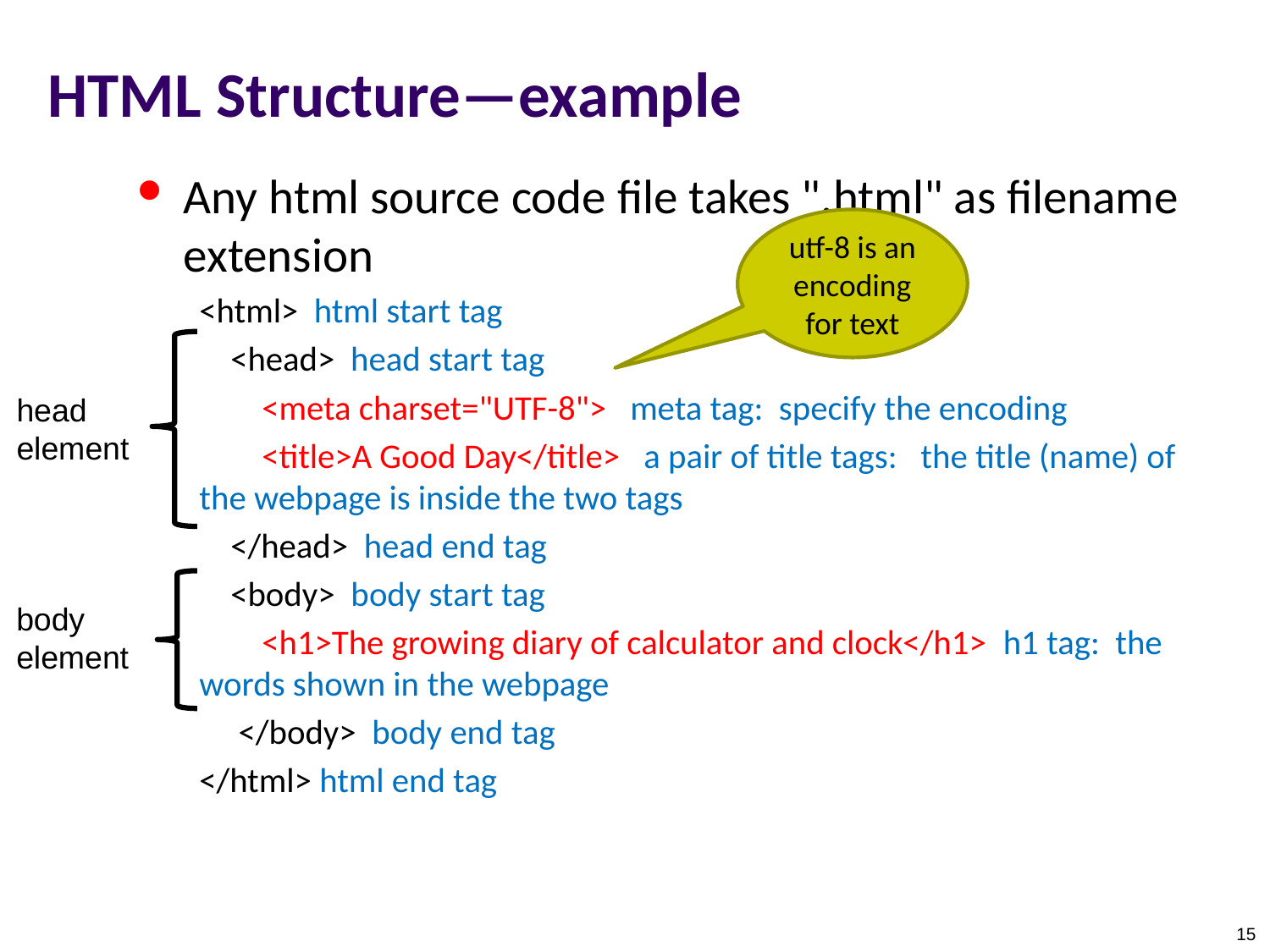

# HTML Structure—example
Any html source code file takes ".html" as filename extension
<html>  html start tag
    <head>  head start tag
        <meta charset="UTF-8">   meta tag:  specify the encoding
        <title>A Good Day</title>   a pair of title tags:   the title (name) of 				the webpage is inside the two tags
    </head>  head end tag
    <body>  body start tag
        <h1>The growing diary of calculator and clock</h1>  h1 tag:  the words shown in the webpage
     </body>  body end tag
</html> html end tag
utf-8 is an encoding for text

head element

body element
15